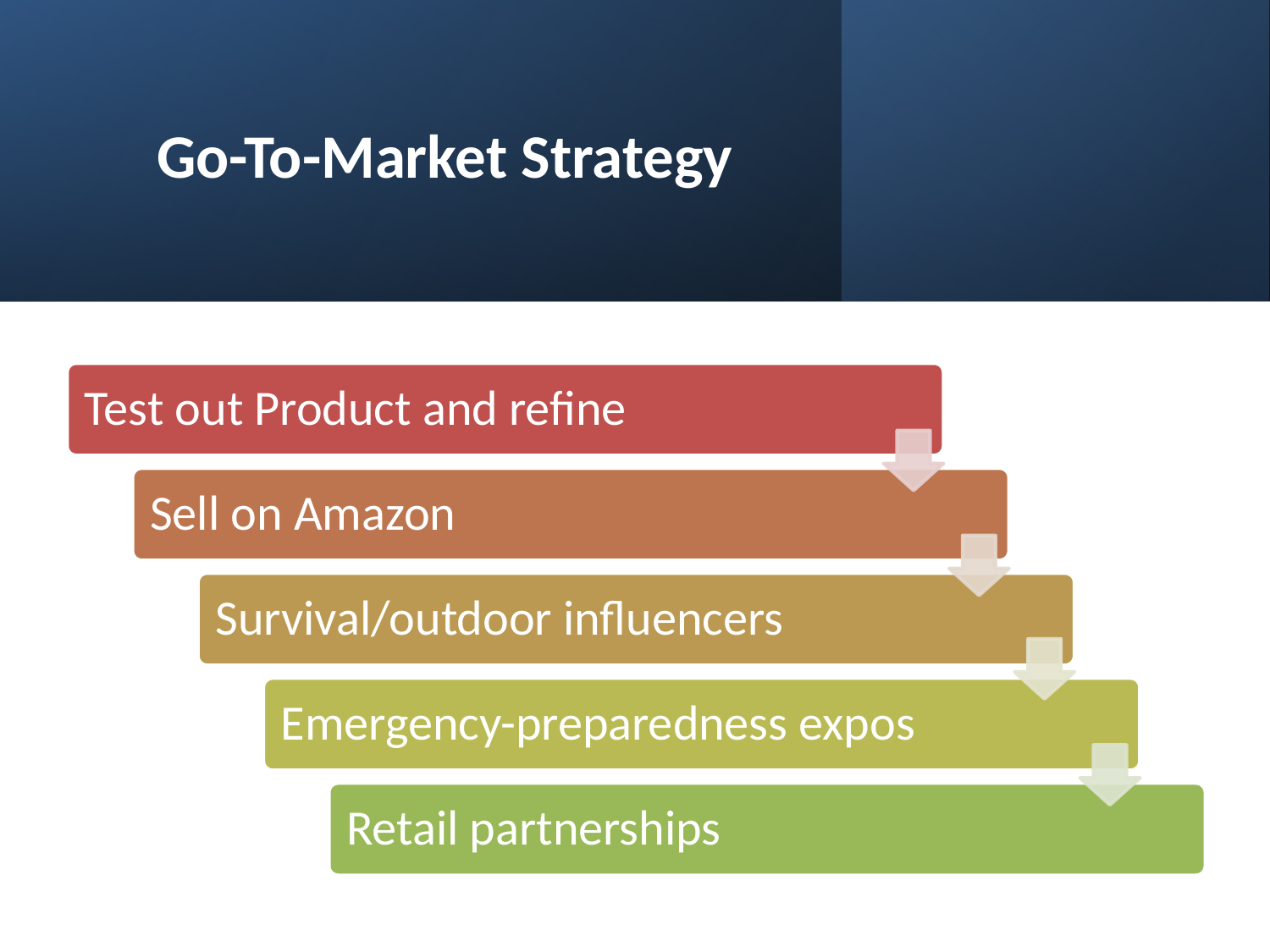

Go-To-Market Strategy

Test out Product and refine

Sell on Amazon

Survival/outdoor influencers

Emergency-preparedness expos

Retail partnerships